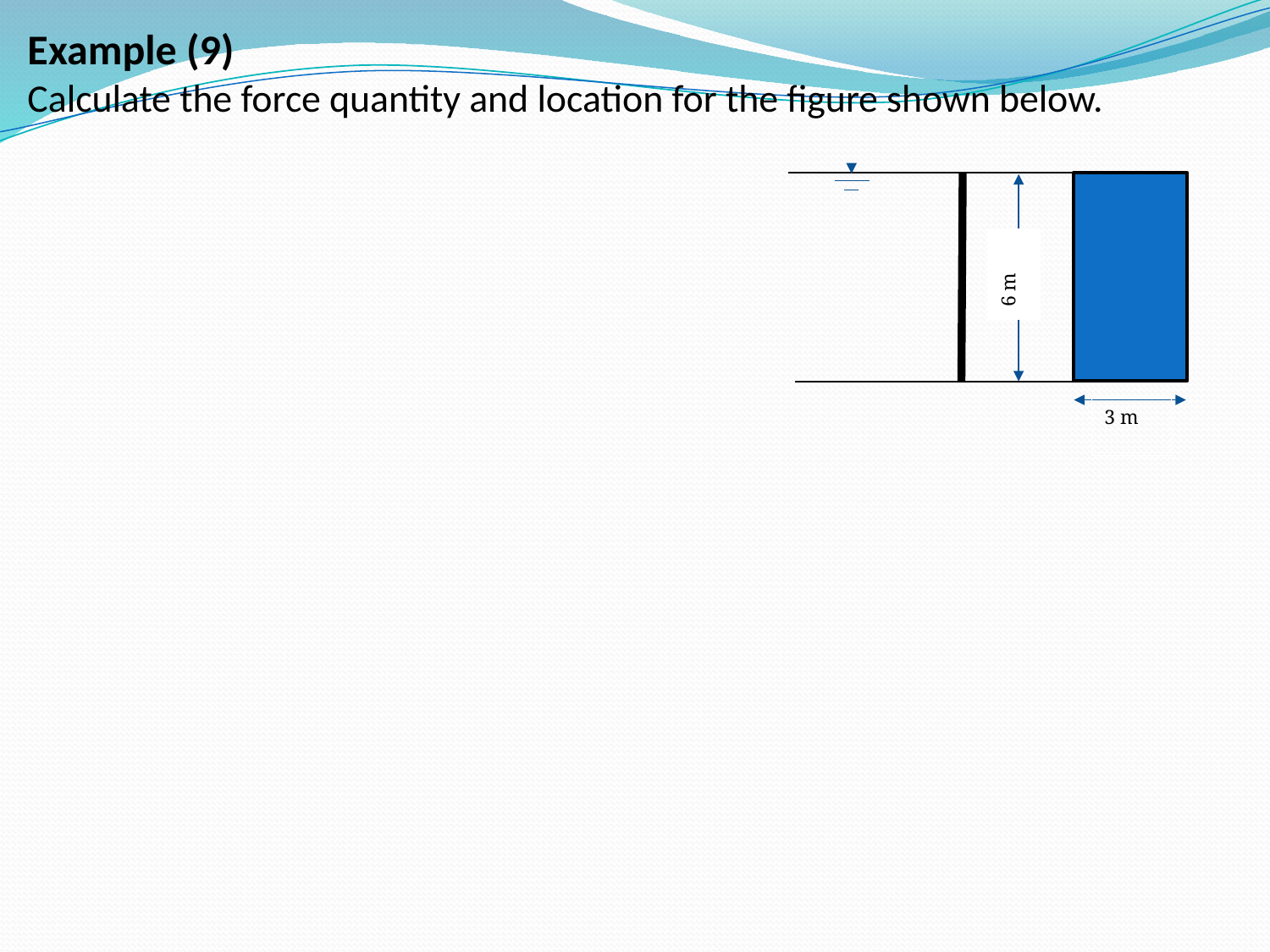

Example (9)
Calculate the force quantity and location for the figure shown below.

6 m
3 m